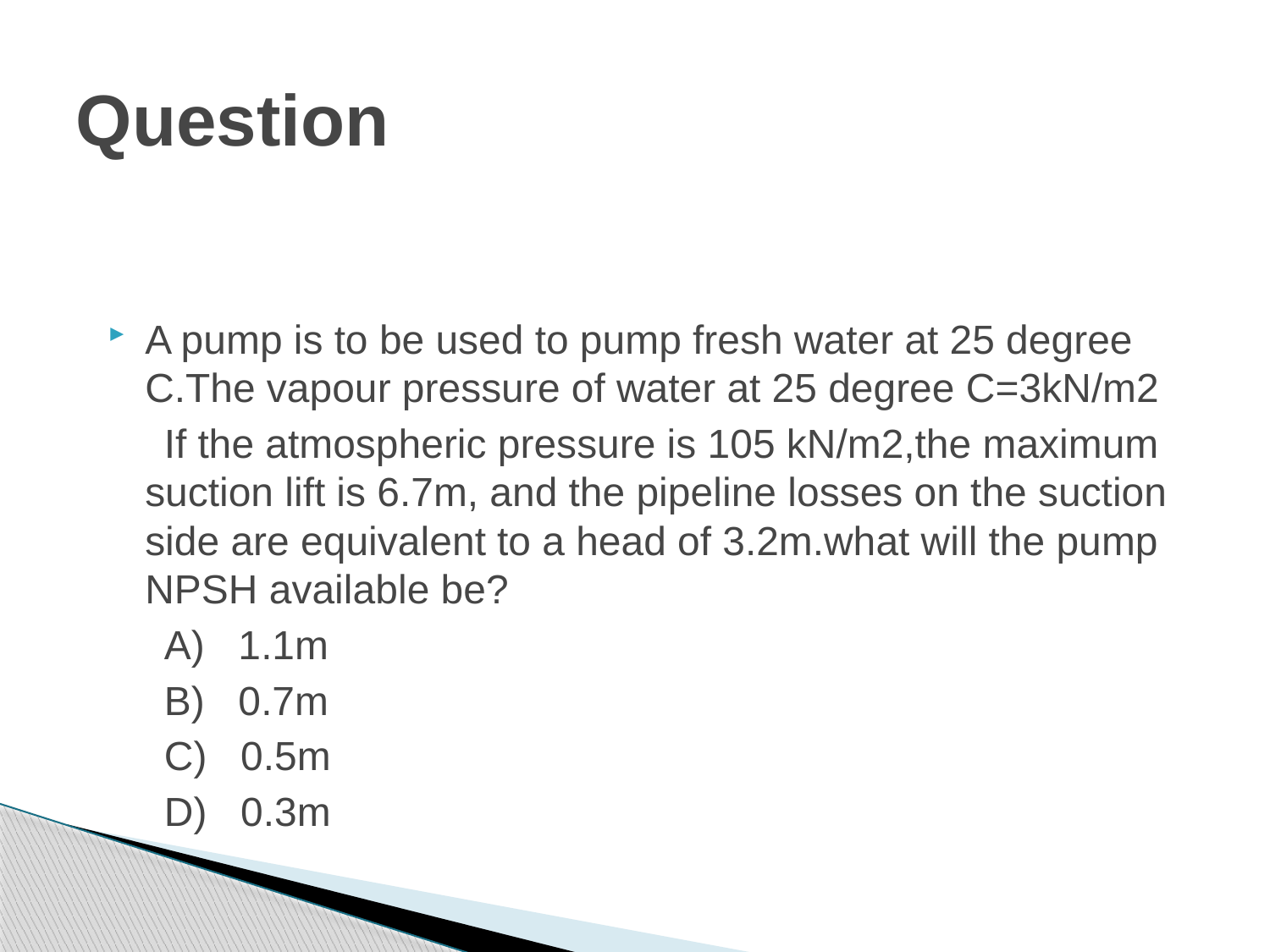

# Question
A pump is to be used to pump fresh water at 25 degree C.The vapour pressure of water at 25 degree C=3kN/m2
     If the atmospheric pressure is 105 kN/m2,the maximum suction lift is 6.7m, and the pipeline losses on the suction side are equivalent to a head of 3.2m.what will the pump NPSH available be?
     A)   1.1m
     B)   0.7m
     C)   0.5m
     D)   0.3m